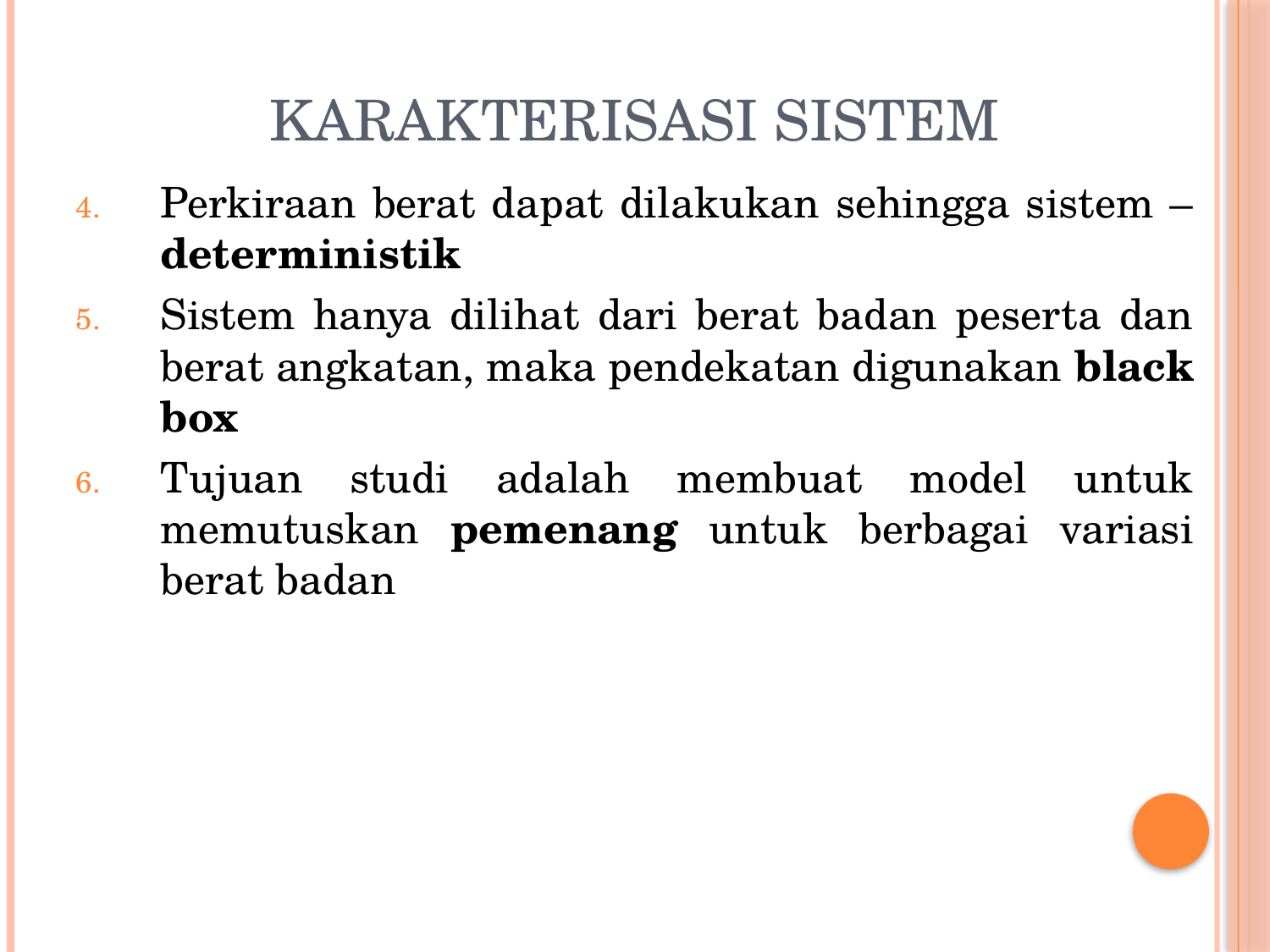

# Karakterisasi Sistem
Perkiraan berat dapat dilakukan sehingga sistem – deterministik
Sistem hanya dilihat dari berat badan peserta dan berat angkatan, maka pendekatan digunakan black box
Tujuan studi adalah membuat model untuk memutuskan pemenang untuk berbagai variasi berat badan